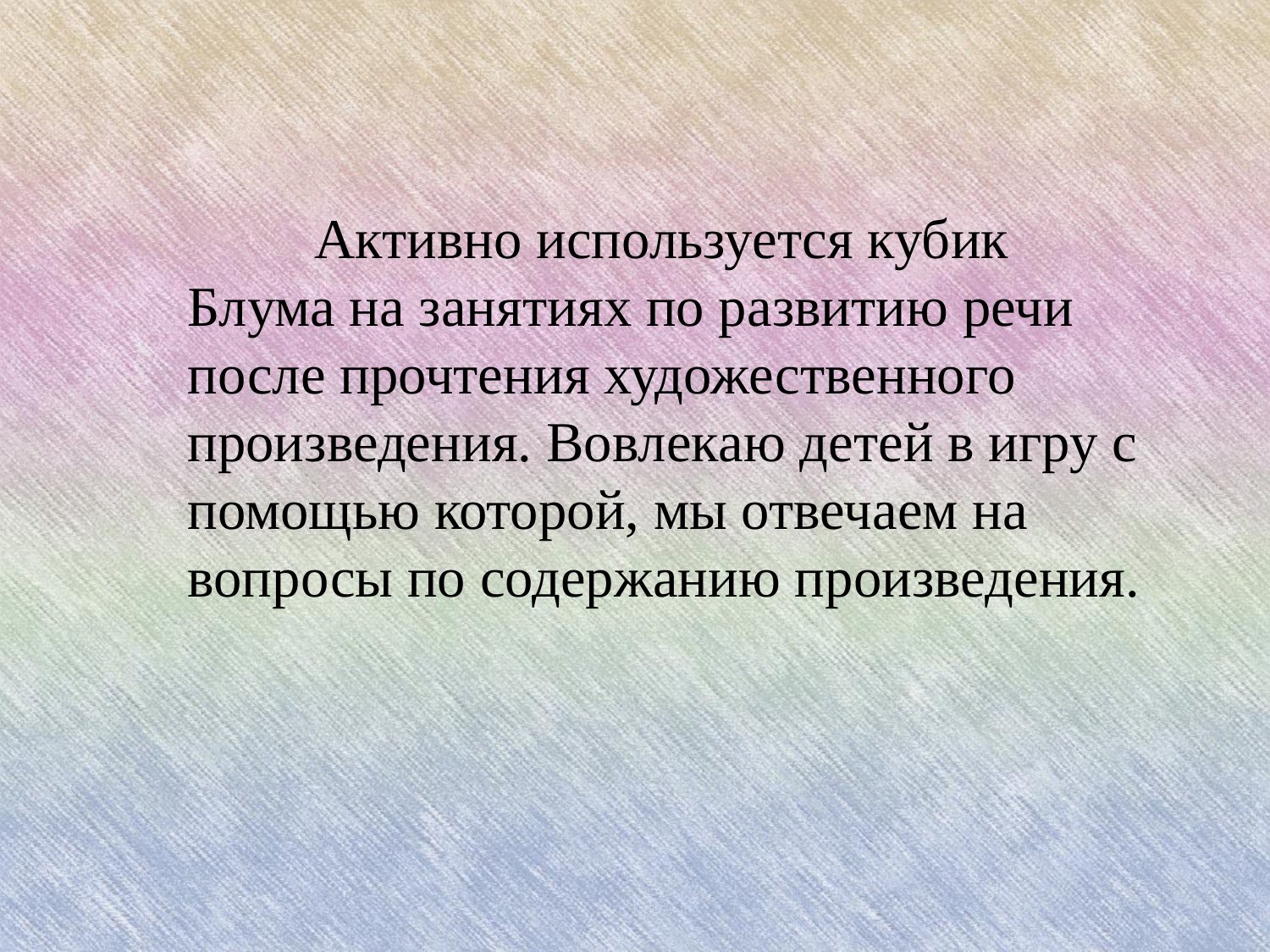

Активно используется кубик Блума на занятиях по развитию речи после прочтения художественного произведения. Вовлекаю детей в игру с помощью которой, мы отвечаем на вопросы по содержанию произведения.